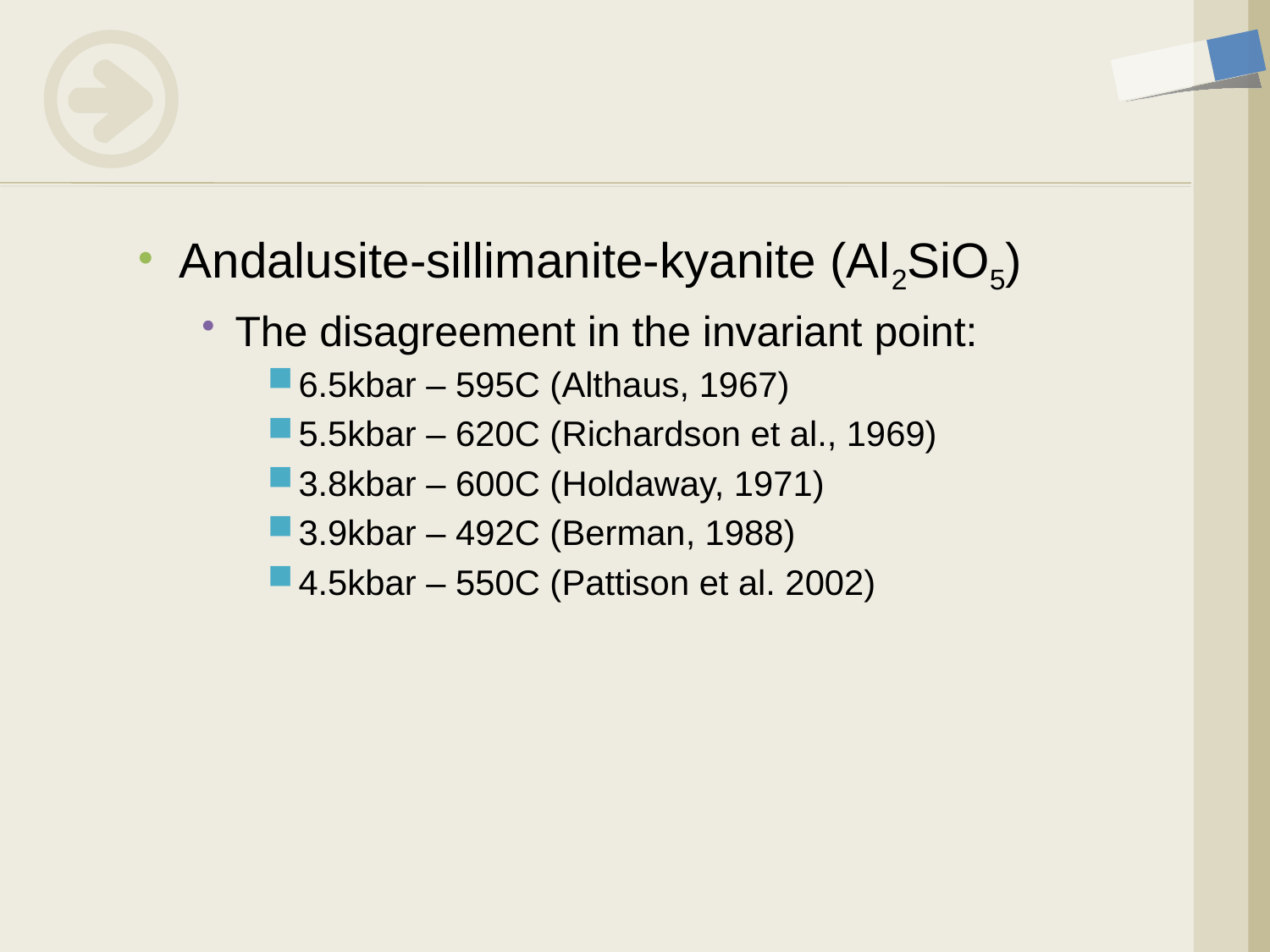

Andalusite-sillimanite-kyanite (Al2SiO5)
The disagreement in the invariant point:
6.5kbar – 595C (Althaus, 1967)
5.5kbar – 620C (Richardson et al., 1969)
3.8kbar – 600C (Holdaway, 1971)
3.9kbar – 492C (Berman, 1988)
4.5kbar – 550C (Pattison et al. 2002)